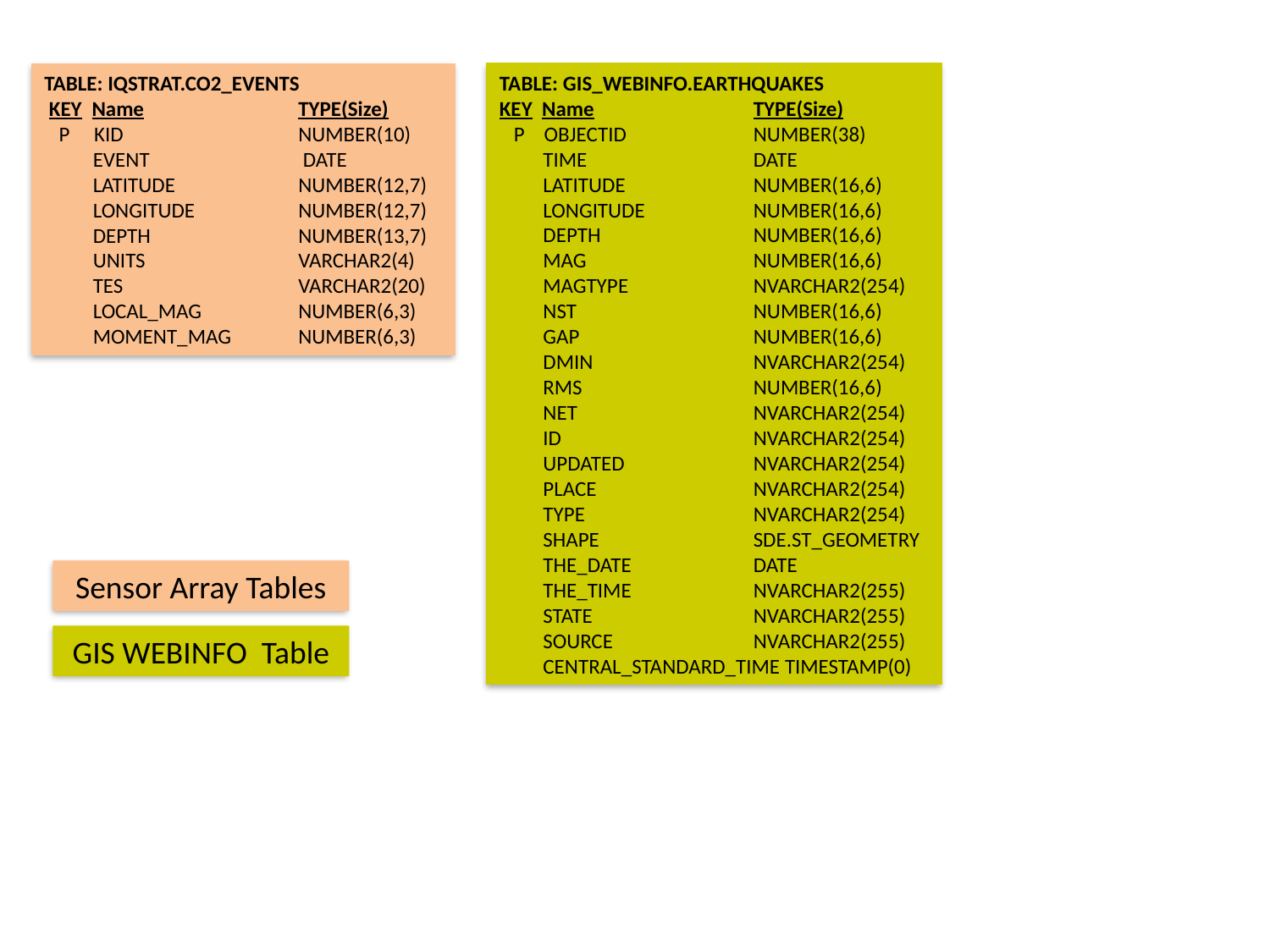

TABLE: IQSTRAT.CO2_EVENTS
 KEY  Name		TYPE(Size)
   P     KID		NUMBER(10)
          EVENT    		 DATE
          LATITUDE 	NUMBER(12,7)
          LONGITUDE  	NUMBER(12,7)
          DEPTH     	NUMBER(13,7)
          UNITS		VARCHAR2(4)
          TES         		VARCHAR2(20)
          LOCAL_MAG 	NUMBER(6,3)
          MOMENT_MAG 	NUMBER(6,3)
TABLE: GIS_WEBINFO.EARTHQUAKES
KEY  Name		TYPE(Size)
   P    OBJECTID           	NUMBER(38)
         TIME               	DATE
         LATITUDE           	NUMBER(16,6)
         LONGITUDE          	NUMBER(16,6)
         DEPTH              	NUMBER(16,6)
         MAG                	NUMBER(16,6)
         MAGTYPE            	NVARCHAR2(254)
         NST                	NUMBER(16,6)
         GAP                	NUMBER(16,6)
         DMIN               	NVARCHAR2(254)
         RMS                	NUMBER(16,6)
         NET                	NVARCHAR2(254)
         ID                 	NVARCHAR2(254)
         UPDATED            	NVARCHAR2(254)
         PLACE              	NVARCHAR2(254)
         TYPE               	NVARCHAR2(254)
         SHAPE              	SDE.ST_GEOMETRY
         THE_DATE           	DATE
         THE_TIME           	NVARCHAR2(255)
         STATE              	NVARCHAR2(255)
         SOURCE             	NVARCHAR2(255)
         CENTRAL_STANDARD_TIME TIMESTAMP(0)
Sensor Array Tables
GIS WEBINFO  Table